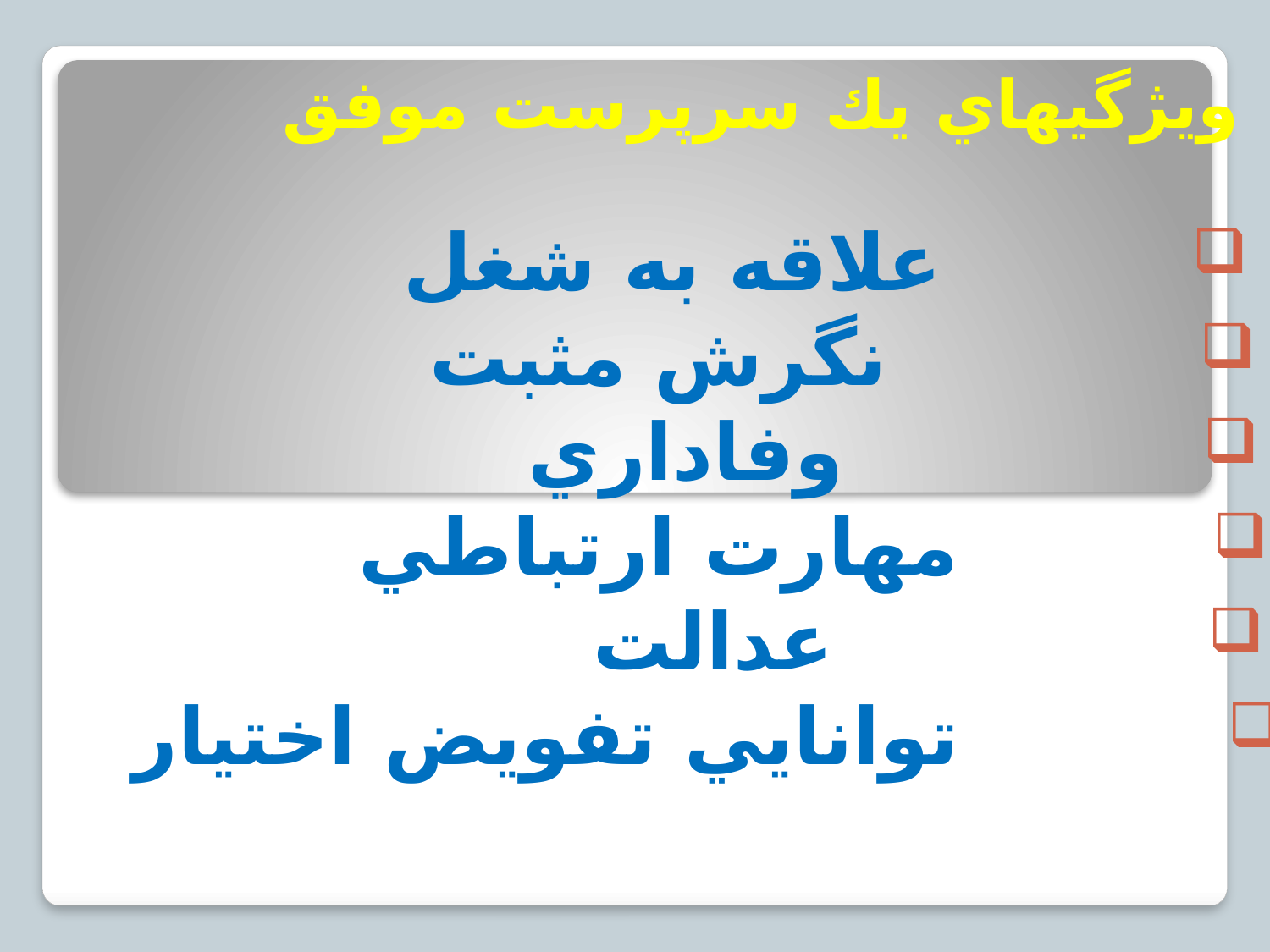

# ويژگيهاي يك سرپرست موفق
    علاقه به شغل
      نگرش مثبت
        وفاداري
     مهارت ارتباطي
         عدالت
       توانايي تفويض اختيار